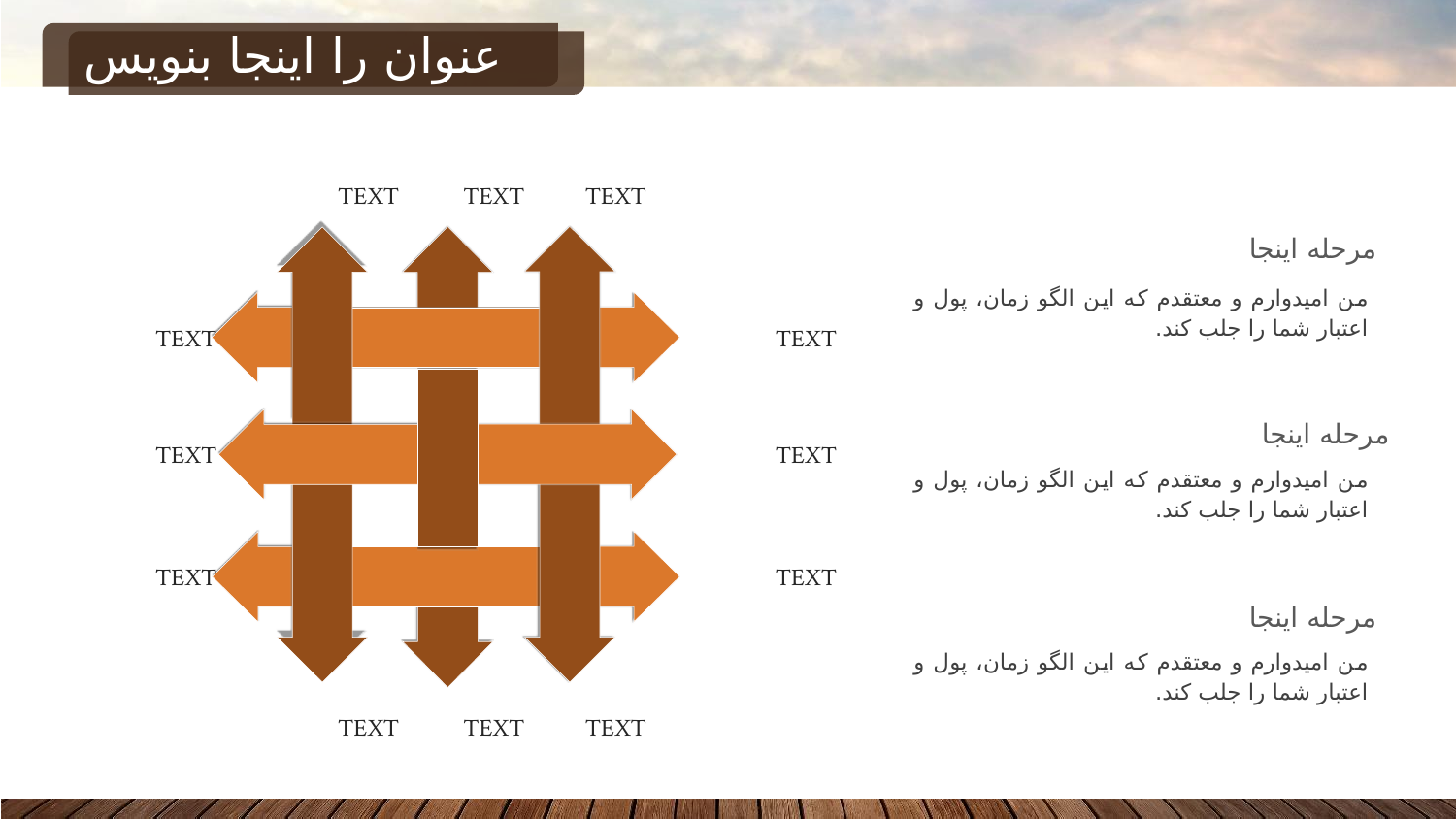

# عنوان را اینجا بنویس
TEXT
TEXT
TEXT
مرحله اینجا

من امیدوارم و معتقدم که این الگو زمان، پول و اعتبار شما را جلب کند.
TEXT
TEXT
مرحله اینجا
TEXT
TEXT
من امیدوارم و معتقدم که این الگو زمان، پول و اعتبار شما را جلب کند.
TEXT
TEXT
مرحله اینجا
من امیدوارم و معتقدم که این الگو زمان، پول و اعتبار شما را جلب کند.
TEXT
TEXT
TEXT